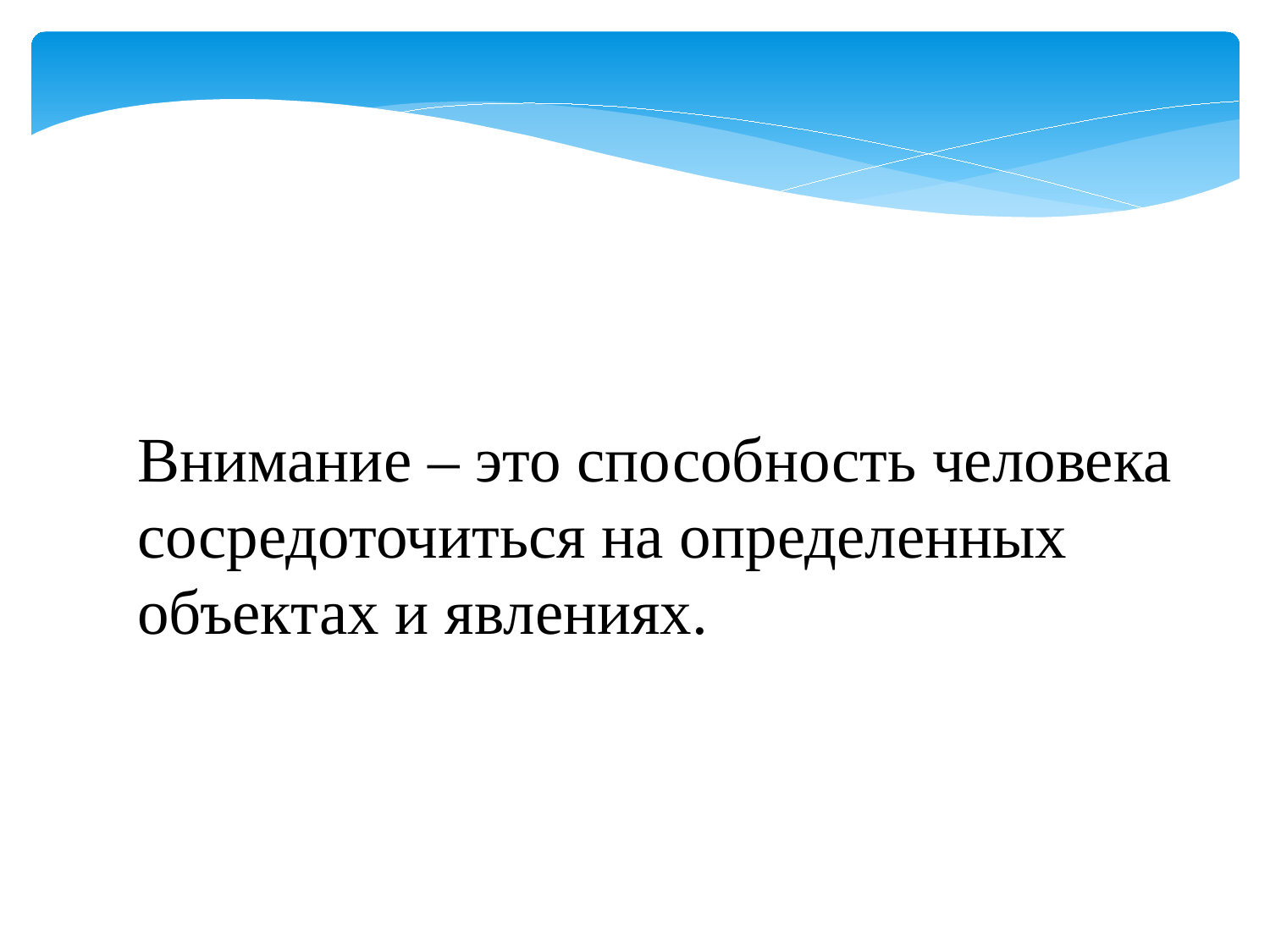

Внимание – это способность человека сосредоточиться на определенных объектах и явлениях.